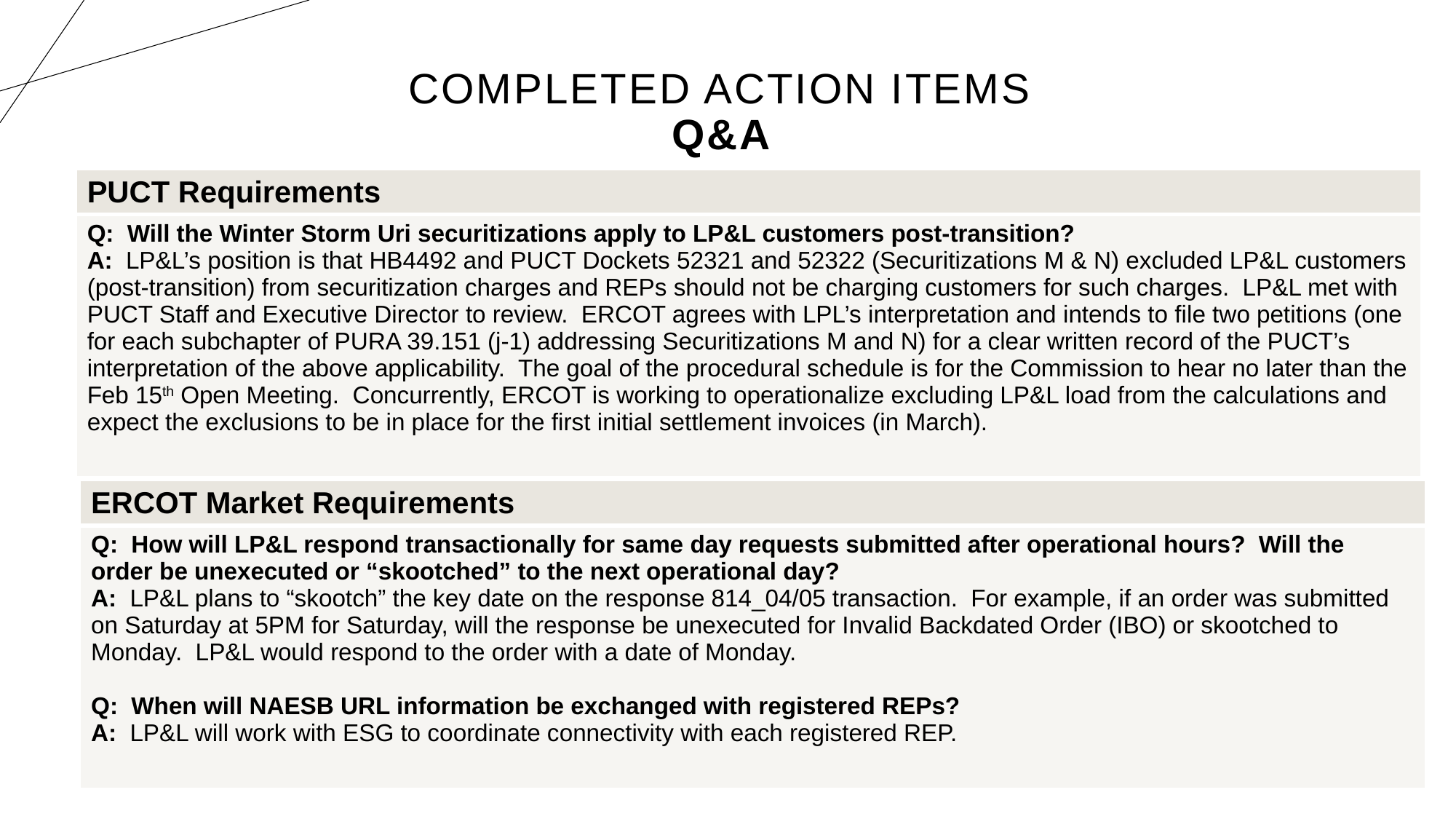

# Completed Action Items Q&A
| PUCT Requirements |
| --- |
| Q: Will the Winter Storm Uri securitizations apply to LP&L customers post-transition? A: LP&L’s position is that HB4492 and PUCT Dockets 52321 and 52322 (Securitizations M & N) excluded LP&L customers (post-transition) from securitization charges and REPs should not be charging customers for such charges. LP&L met with PUCT Staff and Executive Director to review. ERCOT agrees with LPL’s interpretation and intends to file two petitions (one for each subchapter of PURA 39.151 (j-1) addressing Securitizations M and N) for a clear written record of the PUCT’s interpretation of the above applicability. The goal of the procedural schedule is for the Commission to hear no later than the Feb 15th Open Meeting. Concurrently, ERCOT is working to operationalize excluding LP&L load from the calculations and expect the exclusions to be in place for the first initial settlement invoices (in March). |
| ERCOT Market Requirements |
| --- |
| Q: How will LP&L respond transactionally for same day requests submitted after operational hours? Will the order be unexecuted or “skootched” to the next operational day? A: LP&L plans to “skootch” the key date on the response 814\_04/05 transaction. For example, if an order was submitted on Saturday at 5PM for Saturday, will the response be unexecuted for Invalid Backdated Order (IBO) or skootched to Monday. LP&L would respond to the order with a date of Monday.   Q: When will NAESB URL information be exchanged with registered REPs? A: LP&L will work with ESG to coordinate connectivity with each registered REP. |